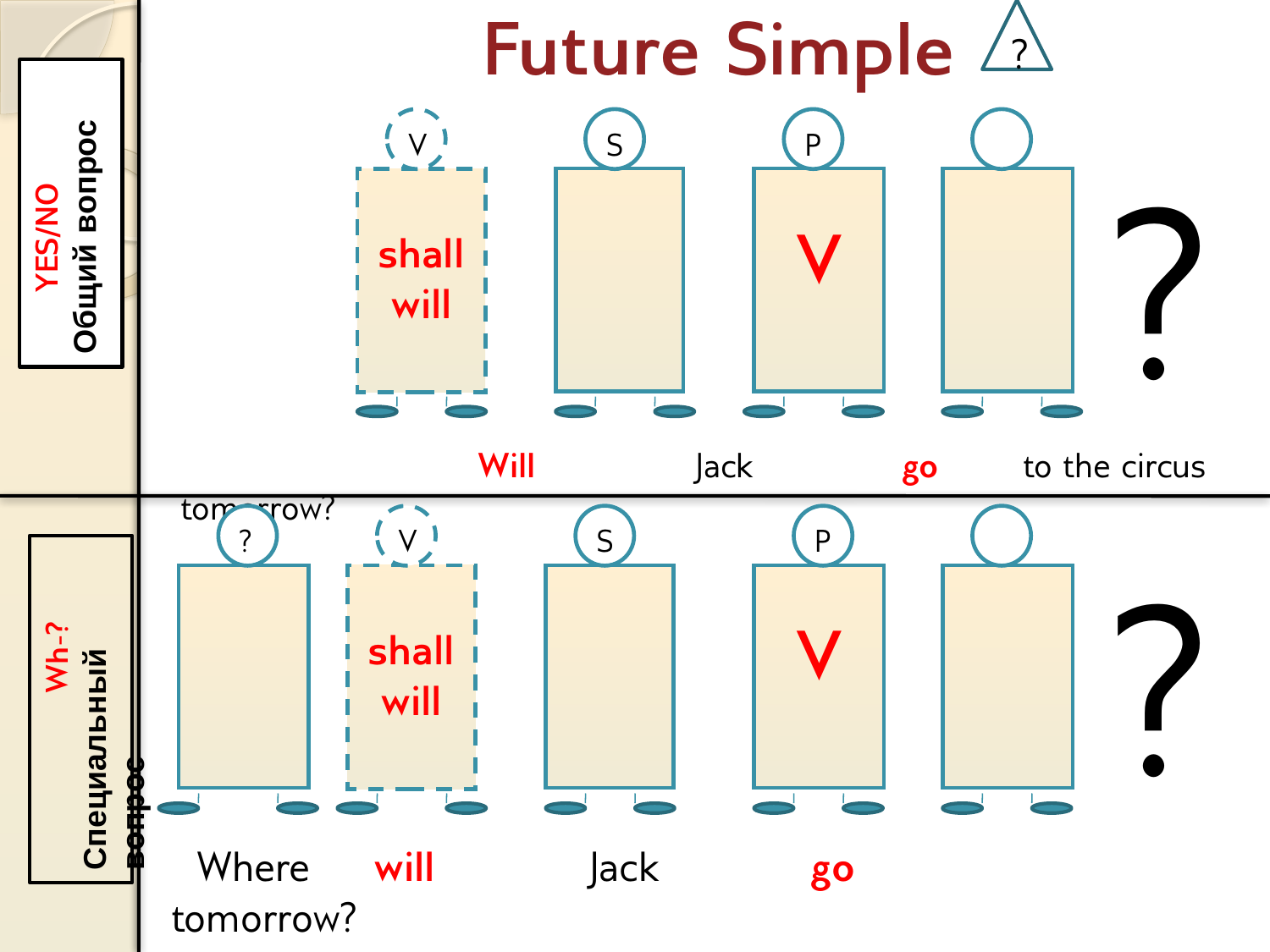

?
# Future Simple
      Yes/no
Общий вопрос
V
S
P

?

shall
will

V

                          Will              Jack              go        to the circus  tomorrow?
?
V
S
P

?
                 Wh-?
Специальный вопрос

shall
will

V

  Where     will            Jack            go           tomorrow?